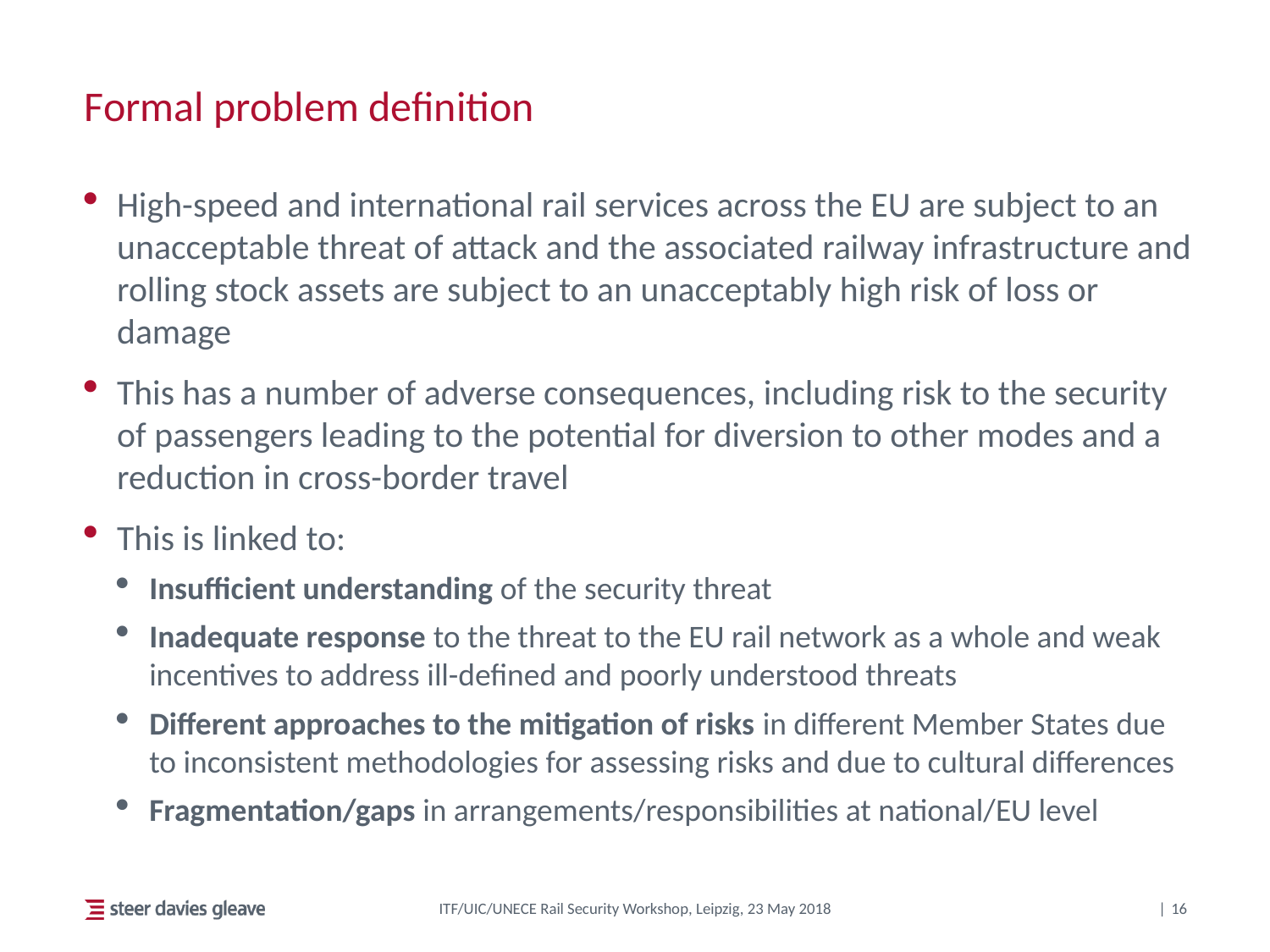

# Formal problem definition
High-speed and international rail services across the EU are subject to an unacceptable threat of attack and the associated railway infrastructure and rolling stock assets are subject to an unacceptably high risk of loss or damage
This has a number of adverse consequences, including risk to the security of passengers leading to the potential for diversion to other modes and a reduction in cross-border travel
This is linked to:
Insufficient understanding of the security threat
Inadequate response to the threat to the EU rail network as a whole and weak incentives to address ill-defined and poorly understood threats
Different approaches to the mitigation of risks in different Member States due to inconsistent methodologies for assessing risks and due to cultural differences
Fragmentation/gaps in arrangements/responsibilities at national/EU level
ITF/UIC/UNECE Rail Security Workshop, Leipzig, 23 May 2018
16